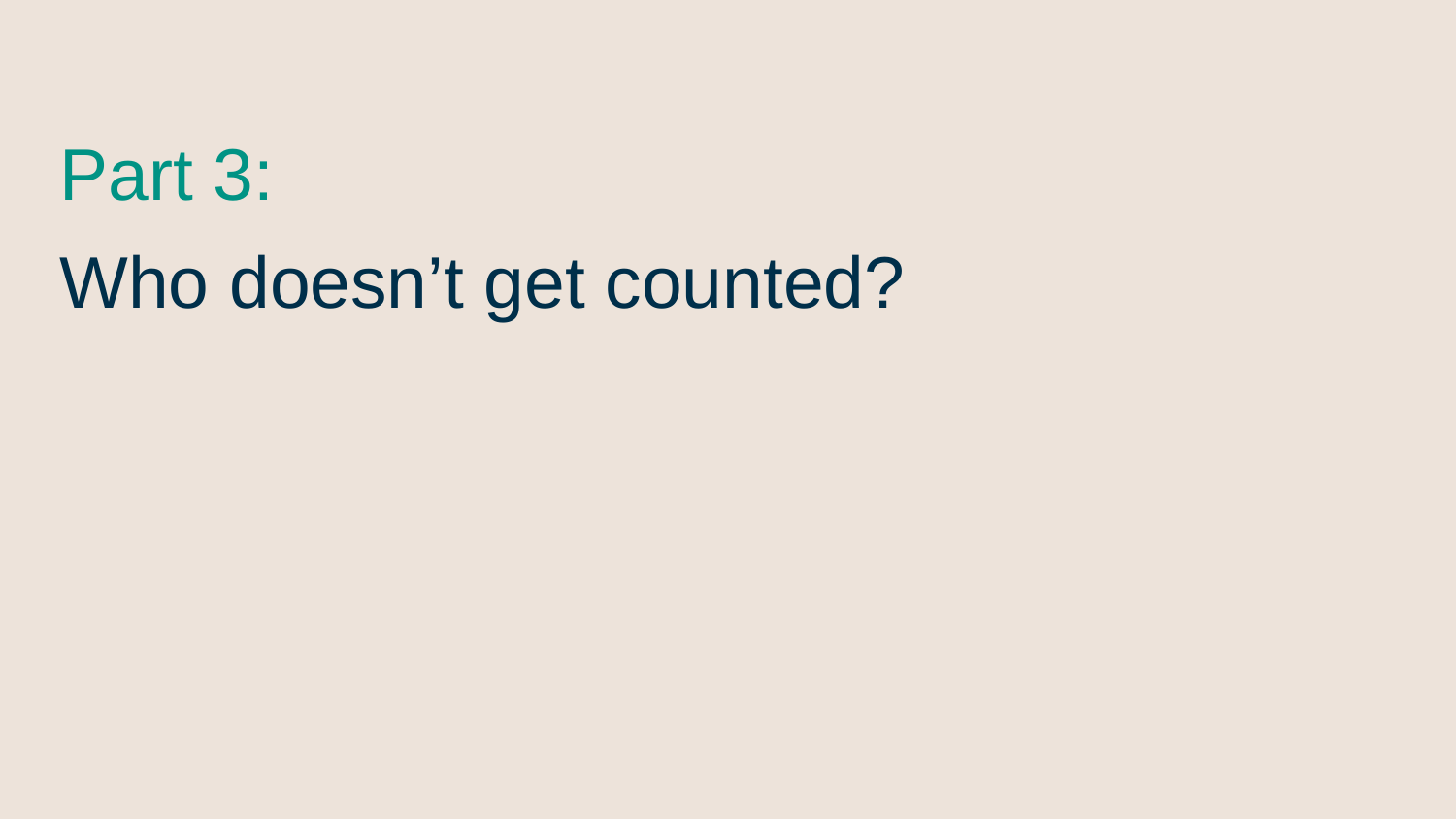

# Part 3:
Who doesn’t get counted?